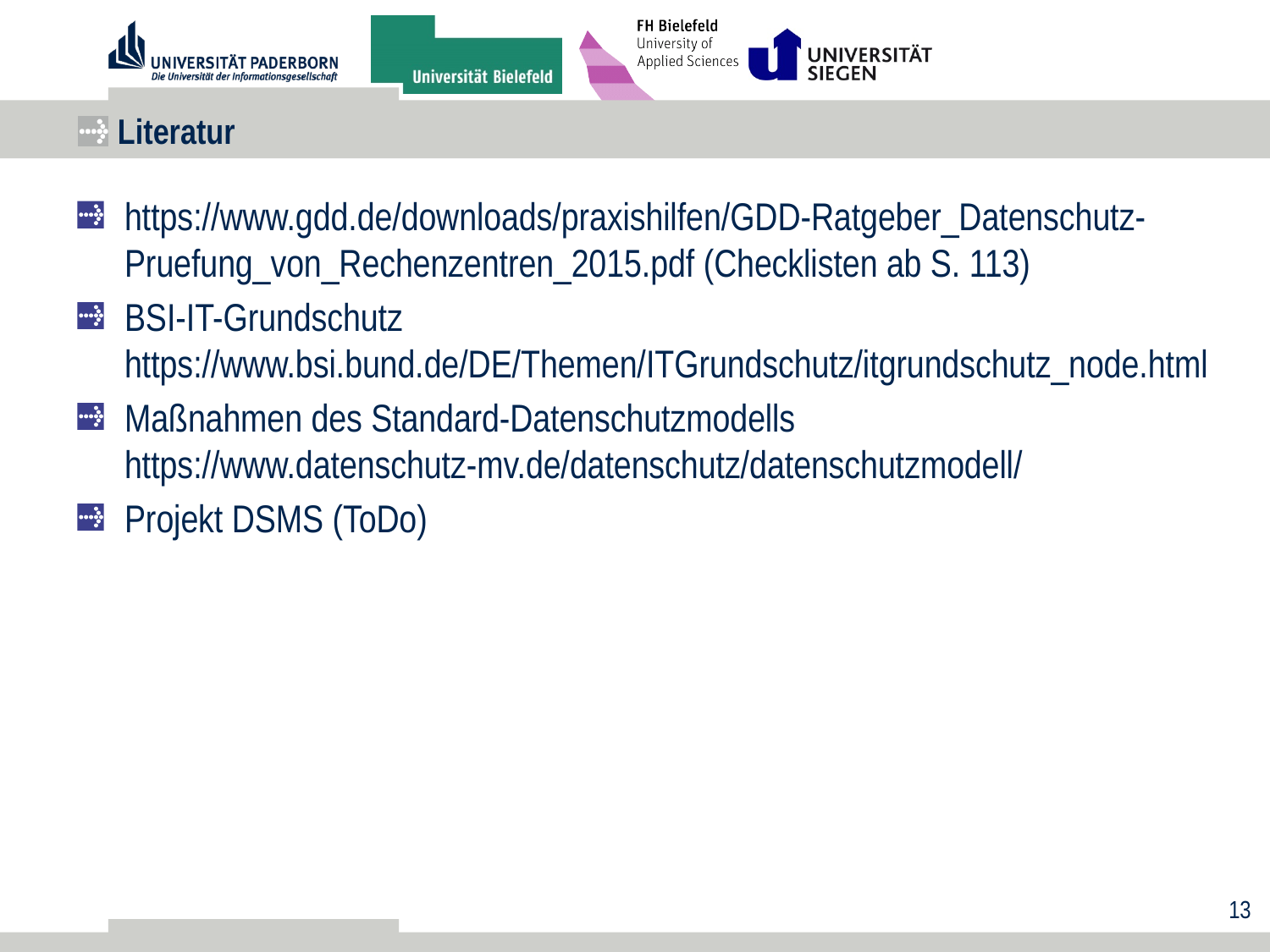

# Literatur
https://www.gdd.de/downloads/praxishilfen/GDD-Ratgeber_Datenschutz-Pruefung_von_Rechenzentren_2015.pdf (Checklisten ab S. 113)
BSI-IT-Grundschutz
https://www.bsi.bund.de/DE/Themen/ITGrundschutz/itgrundschutz_node.html
Maßnahmen des Standard-Datenschutzmodells
https://www.datenschutz-mv.de/datenschutz/datenschutzmodell/
Projekt DSMS (ToDo)
13